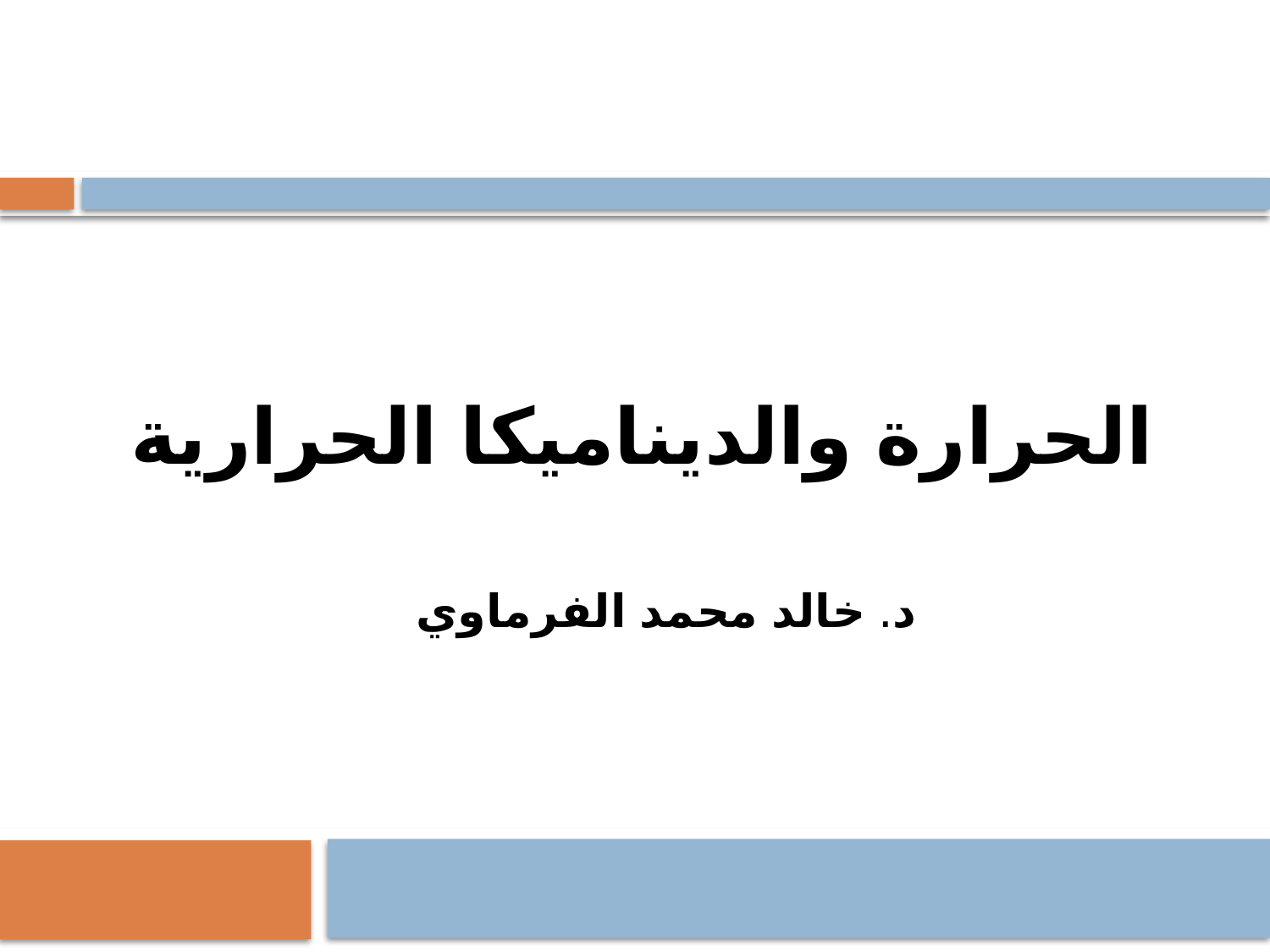

# الحرارة والديناميكا الحرارية
د. خالد محمد الفرماوي